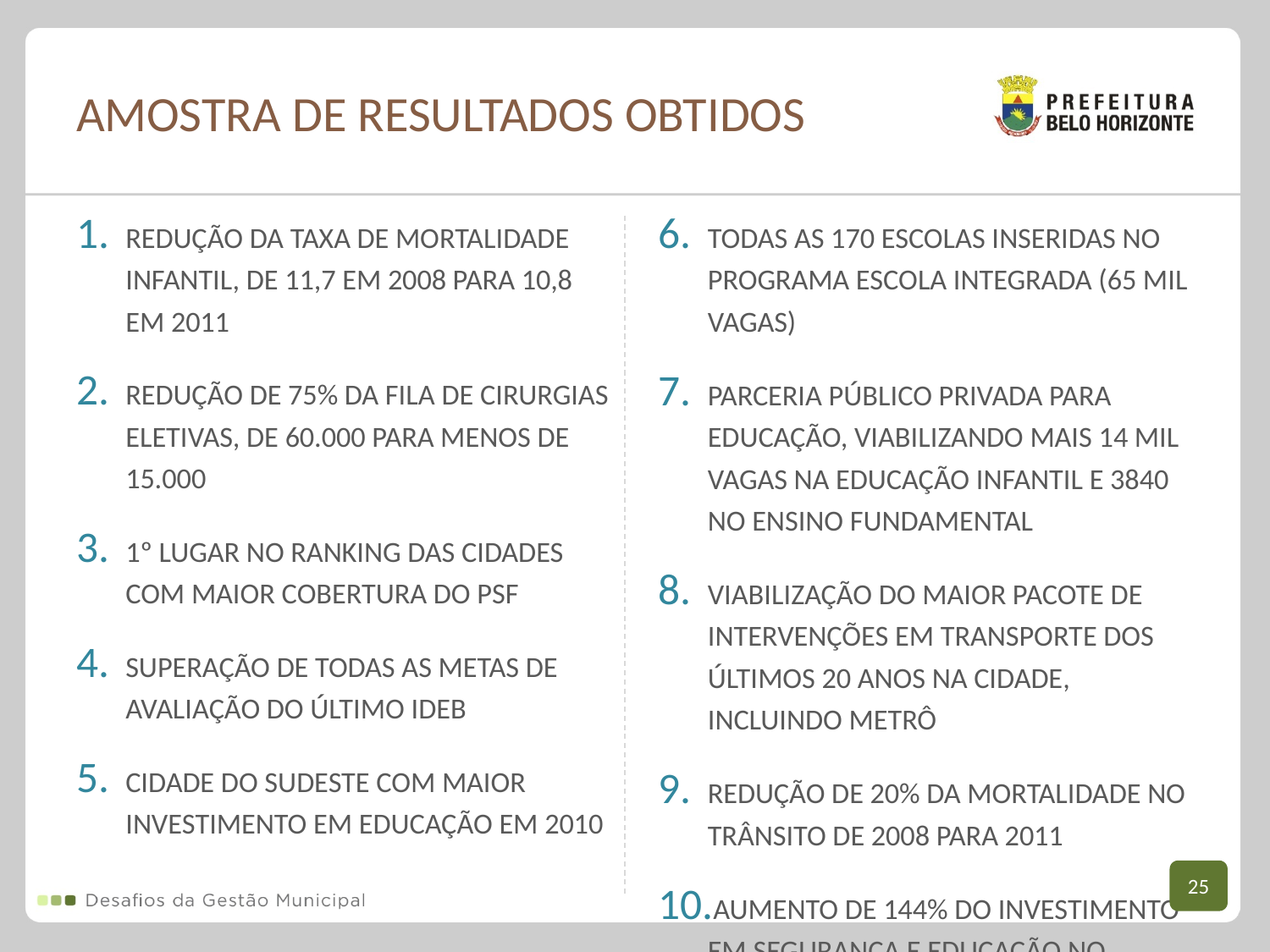

# Amostra de Resultados obtidos
Redução da taxa de mortalidade infantil, de 11,7 em 2008 para 10,8 em 2011
Redução de 75% da fila de cirurgias eletivas, de 60.000 para menos de 15.000
1º lugar no ranking das cidades  com maior cobertura do PSF
Superação de todas as metas de avaliação do último IDEB
Cidade do sudeste com maior investimento em educação em 2010

Todas as 170 escolas inseridas no programa escola integrada (65 mil vagas)
Parceria Público Privada para  Educação, viabilizando mais 14 mil vagas na educação infantil e 3840 no ensino fundamental
Viabilização do maior pacote de intervenções em transporte dos últimos 20 anos na cidade, incluindo metrô
Redução de 20% da mortalidade no trânsito de 2008 para 2011
Aumento de 144% do investimento em segurança e educação no trânsito

25